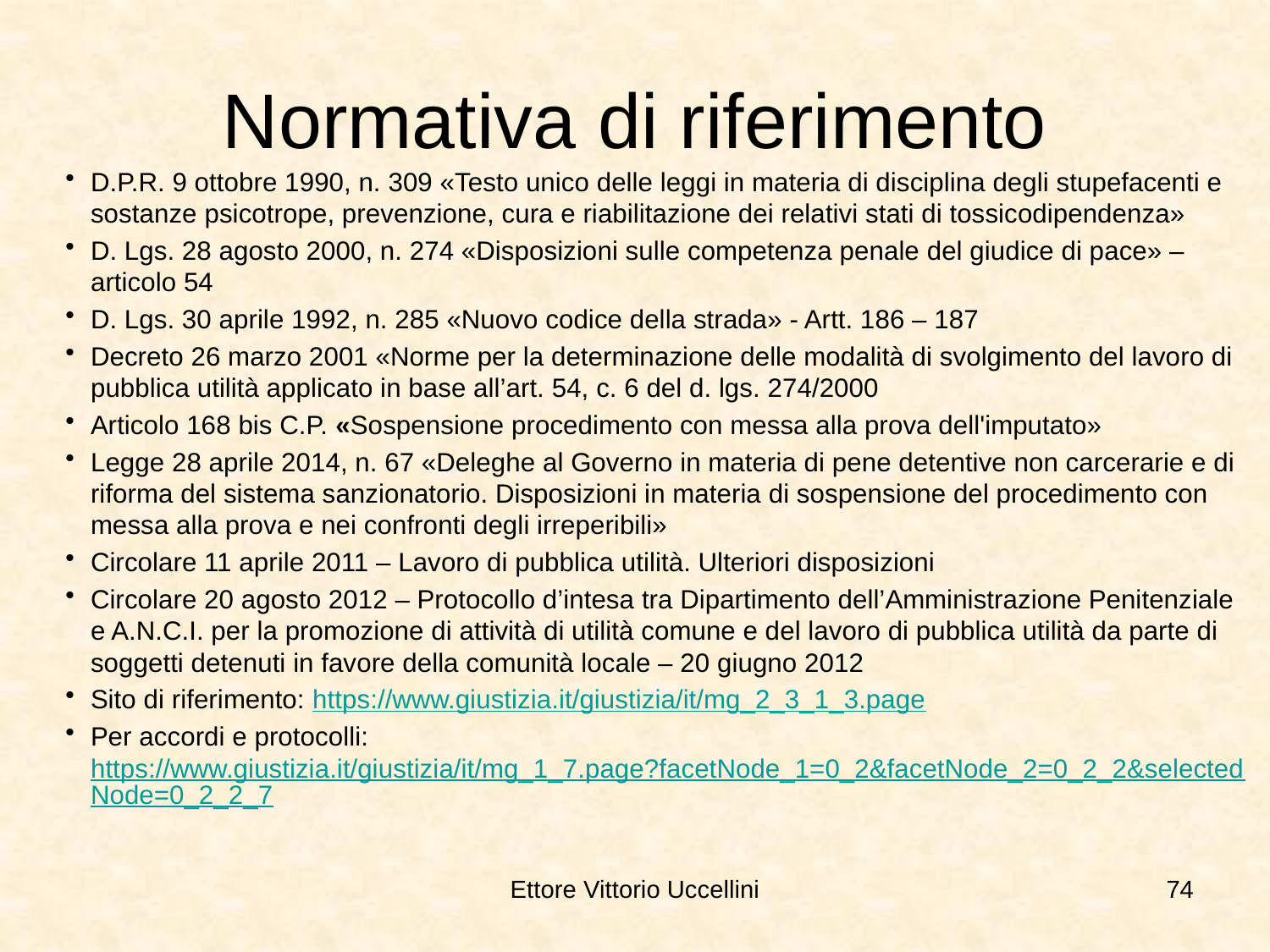

# Normativa di riferimento
D.P.R. 9 ottobre 1990, n. 309 «Testo unico delle leggi in materia di disciplina degli stupefacenti e sostanze psicotrope, prevenzione, cura e riabilitazione dei relativi stati di tossicodipendenza»
D. Lgs. 28 agosto 2000, n. 274 «Disposizioni sulle competenza penale del giudice di pace» – articolo 54
D. Lgs. 30 aprile 1992, n. 285 «Nuovo codice della strada» - Artt. 186 – 187
Decreto 26 marzo 2001 «Norme per la determinazione delle modalità di svolgimento del lavoro di pubblica utilità applicato in base all’art. 54, c. 6 del d. lgs. 274/2000
Articolo 168 bis C.P. «Sospensione procedimento con messa alla prova dell'imputato»
Legge 28 aprile 2014, n. 67 «Deleghe al Governo in materia di pene detentive non carcerarie e di riforma del sistema sanzionatorio. Disposizioni in materia di sospensione del procedimento con messa alla prova e nei confronti degli irreperibili»
Circolare 11 aprile 2011 – Lavoro di pubblica utilità. Ulteriori disposizioni
Circolare 20 agosto 2012 – Protocollo d’intesa tra Dipartimento dell’Amministrazione Penitenziale e A.N.C.I. per la promozione di attività di utilità comune e del lavoro di pubblica utilità da parte di soggetti detenuti in favore della comunità locale – 20 giugno 2012
Sito di riferimento: https://www.giustizia.it/giustizia/it/mg_2_3_1_3.page
Per accordi e protocolli: https://www.giustizia.it/giustizia/it/mg_1_7.page?facetNode_1=0_2&facetNode_2=0_2_2&selectedNode=0_2_2_7

Ettore Vittorio Uccellini
74